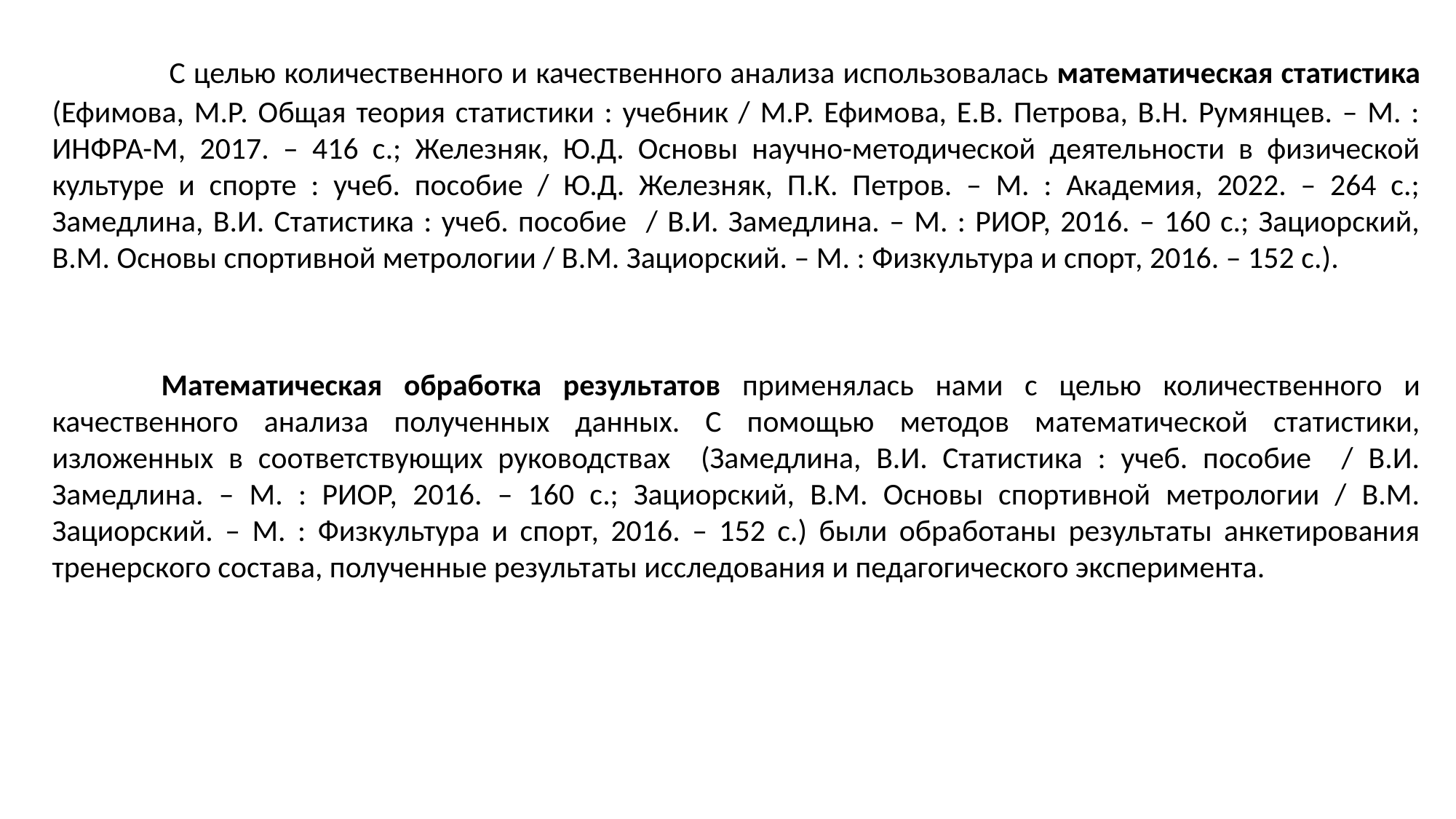

С целью количественного и качественного анализа использовалась математическая статистика (Ефимова, М.Р. Общая теория статистики : учебник / М.Р. Ефимова, Е.В. Петрова, В.Н. Румянцев. – М. : ИНФРА-М, 2017. – 416 с.; Железняк, Ю.Д. Основы научно-методической деятельности в физической культуре и спорте : учеб. пособие / Ю.Д. Железняк, П.К. Петров. – М. : Академия, 2022. – 264 с.; Замедлина, В.И. Статистика : учеб. пособие  / В.И. Замедлина. – М. : РИОР, 2016. – 160 с.; Зациорский, В.М. Основы спортивной метрологии / В.М. Зациорский. – М. : Физкультура и спорт, 2016. – 152 с.).

	Математическая обработка результатов применялась нами с целью количественного и качественного анализа полученных данных. С помощью методов математической статистики, изложенных в соответствующих руководствах  (Замедлина, В.И. Статистика : учеб. пособие  / В.И. Замедлина. – М. : РИОР, 2016. – 160 с.; Зациорский, В.М. Основы спортивной метрологии / В.М. Зациорский. – М. : Физкультура и спорт, 2016. – 152 с.) были обработаны результаты анкетирования тренерского состава, полученные результаты исследования и педагогического эксперимента.

#